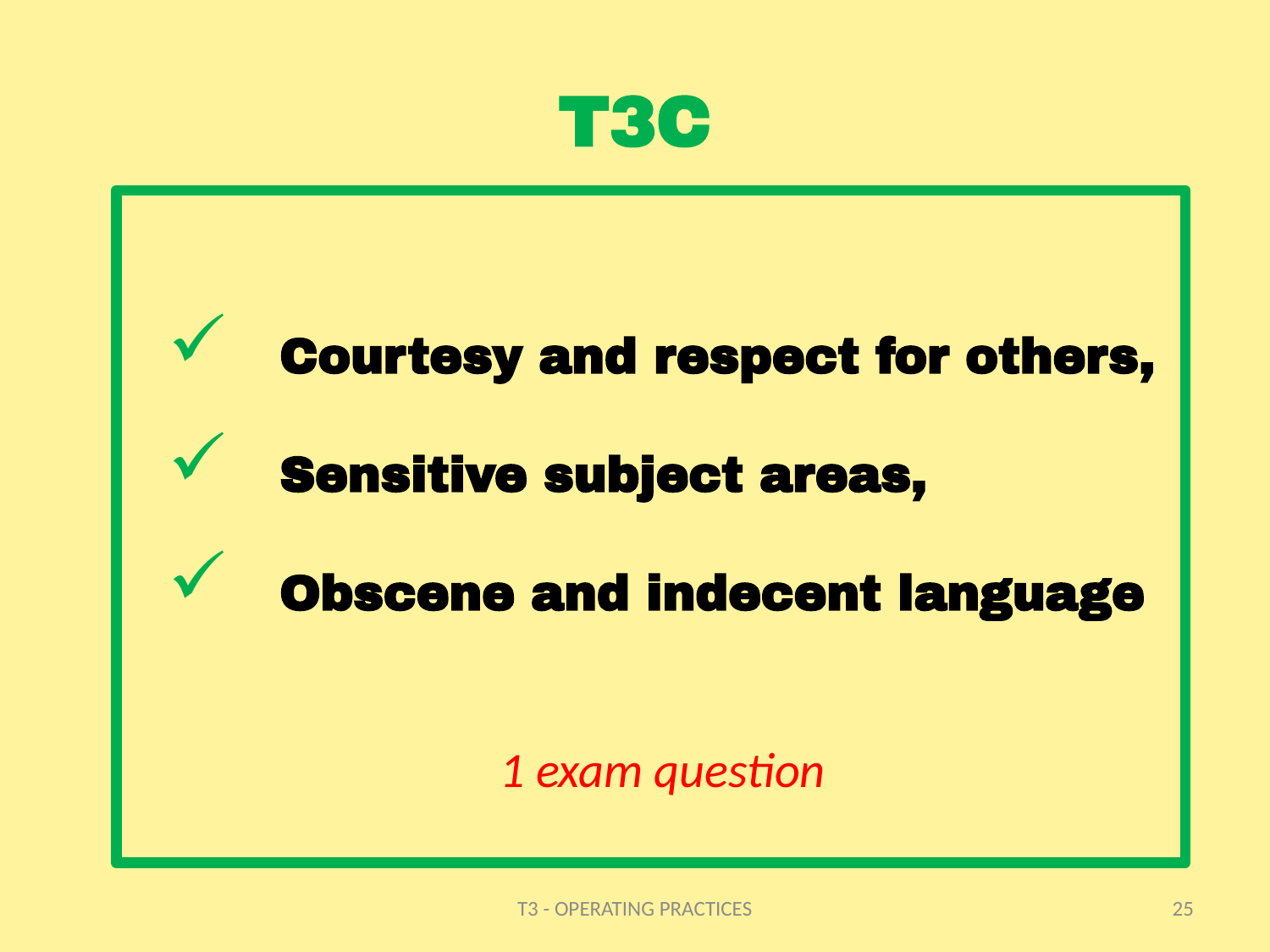

# T3C

Courtesy and respect for others,
Sensitive subject areas,
Obscene and indecent language

1 exam question

T3 - OPERATING PRACTICES
25